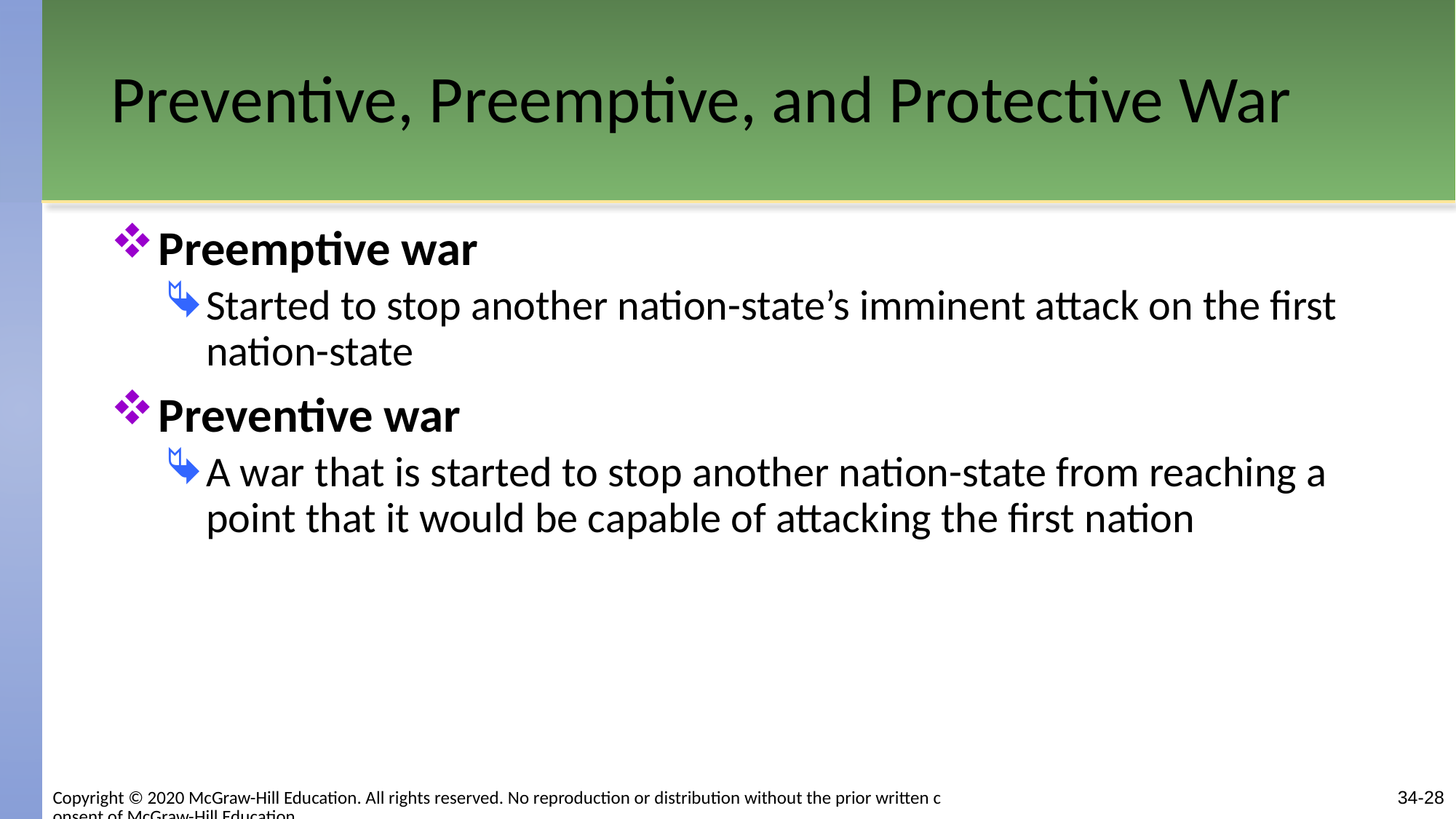

# Preventive, Preemptive, and Protective War
Preemptive war
Started to stop another nation-state’s imminent attack on the first nation-state
Preventive war
A war that is started to stop another nation-state from reaching a point that it would be capable of attacking the first nation

Copyright © 2020 McGraw-Hill Education. All rights reserved. No reproduction or distribution without the prior written consent of McGraw-Hill Education.
34-28